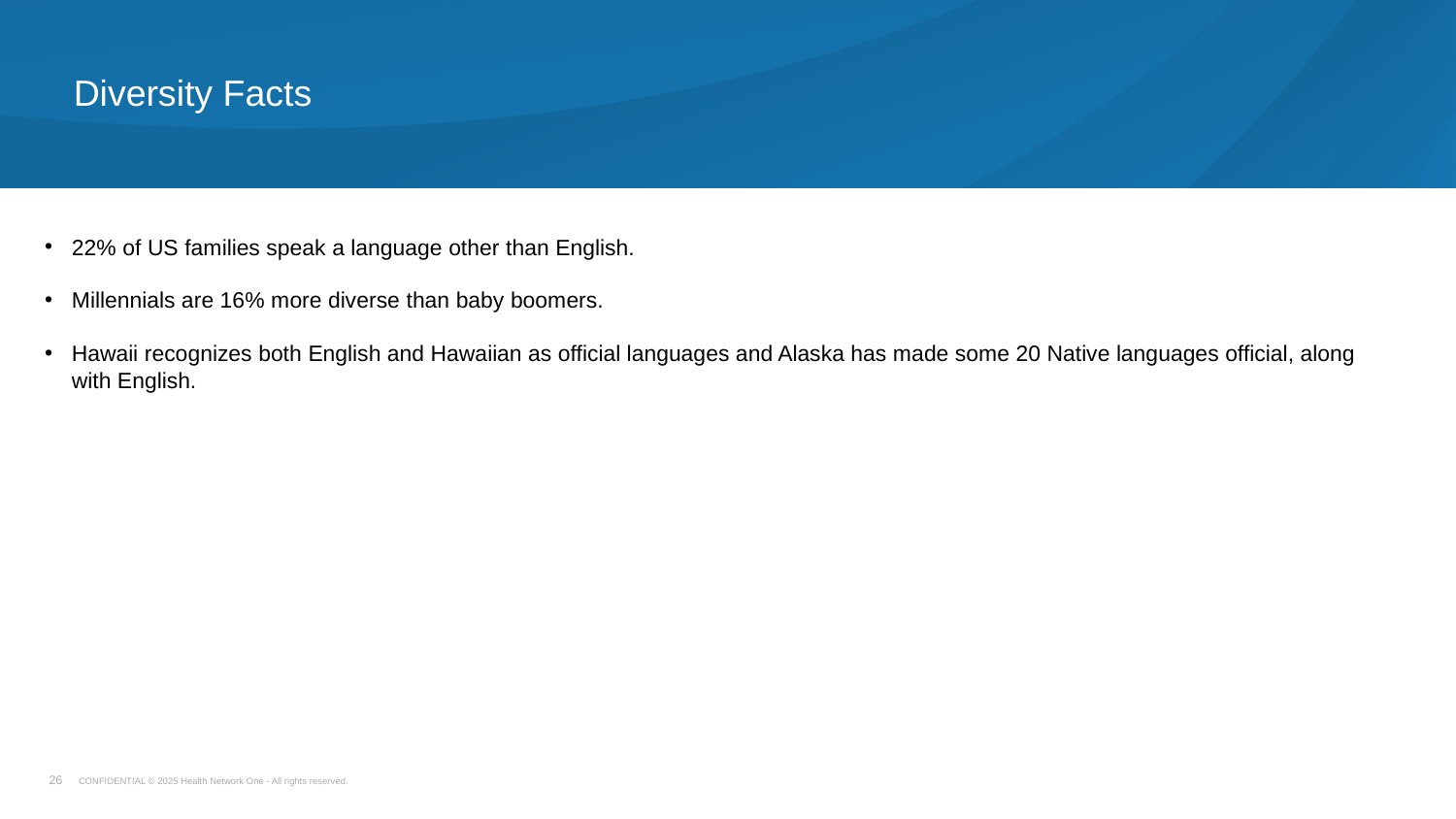

Diversity Facts
22% of US families speak a language other than English.

Millennials are 16% more diverse than baby boomers.

Hawaii recognizes both English and Hawaiian as official languages and Alaska has made some 20 Native languages official, along with English.
26